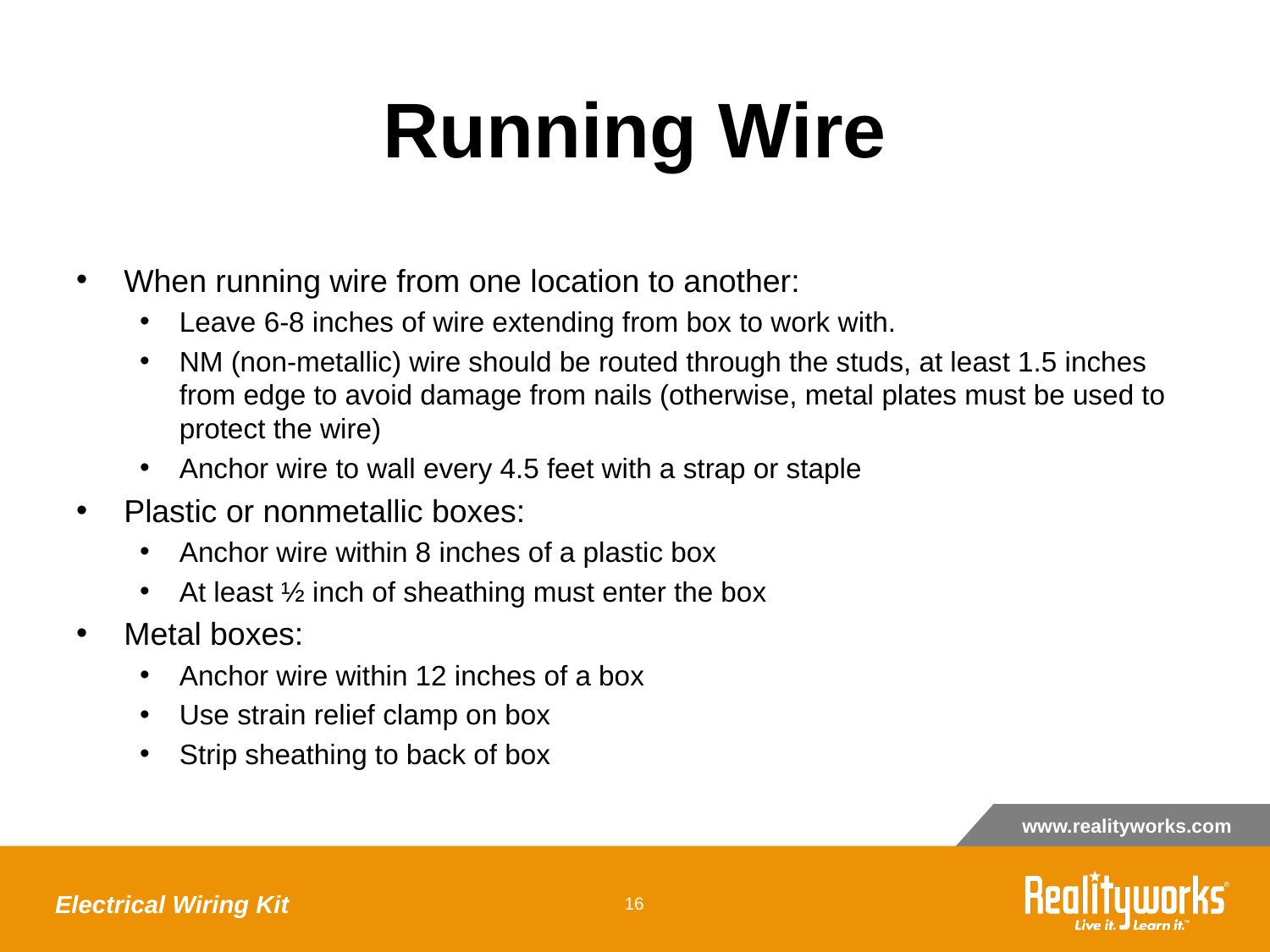

# Running Wire
When running wire from one location to another:
Leave 6-8 inches of wire extending from box to work with.
NM (non-metallic) wire should be routed through the studs, at least 1.5 inches from edge to avoid damage from nails (otherwise, metal plates must be used to protect the wire)
Anchor wire to wall every 4.5 feet with a strap or staple
Plastic or nonmetallic boxes:
Anchor wire within 8 inches of a plastic box
At least ½ inch of sheathing must enter the box
Metal boxes:
Anchor wire within 12 inches of a box
Use strain relief clamp on box
Strip sheathing to back of box

Electrical Wiring Kit
16